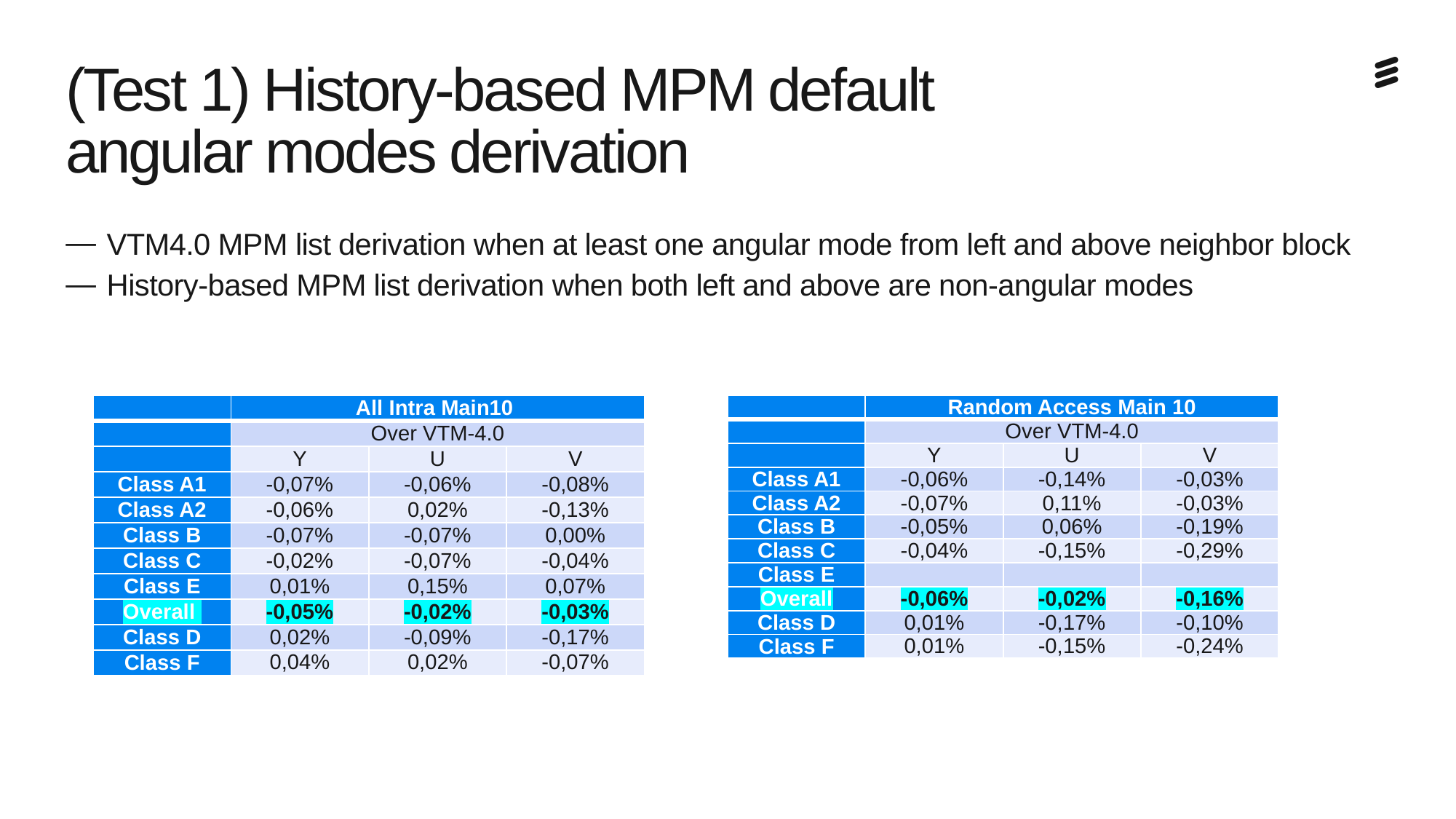

# (Test 1) History-based MPM default angular modes derivation
VTM4.0 MPM list derivation when at least one angular mode from left and above neighbor block
History-based MPM list derivation when both left and above are non-angular modes
|  | All Intra Main10 |  |  |
| --- | --- | --- | --- |
|  | Over VTM-4.0 |  |  |
|  | Y | U | V |
| Class A1 | -0,07% | -0,06% | -0,08% |
| Class A2 | -0,06% | 0,02% | -0,13% |
| Class B | -0,07% | -0,07% | 0,00% |
| Class C | -0,02% | -0,07% | -0,04% |
| Class E | 0,01% | 0,15% | 0,07% |
| Overall | -0,05% | -0,02% | -0,03% |
| Class D | 0,02% | -0,09% | -0,17% |
| Class F | 0,04% | 0,02% | -0,07% |
|  | Random Access Main 10 |  |  |
| --- | --- | --- | --- |
|  | Over VTM-4.0 |  |  |
|  | Y | U | V |
| Class A1 | -0,06% | -0,14% | -0,03% |
| Class A2 | -0,07% | 0,11% | -0,03% |
| Class B | -0,05% | 0,06% | -0,19% |
| Class C | -0,04% | -0,15% | -0,29% |
| Class E |  |  |  |
| Overall | -0,06% | -0,02% | -0,16% |
| Class D | 0,01% | -0,17% | -0,10% |
| Class F | 0,01% | -0,15% | -0,24% |